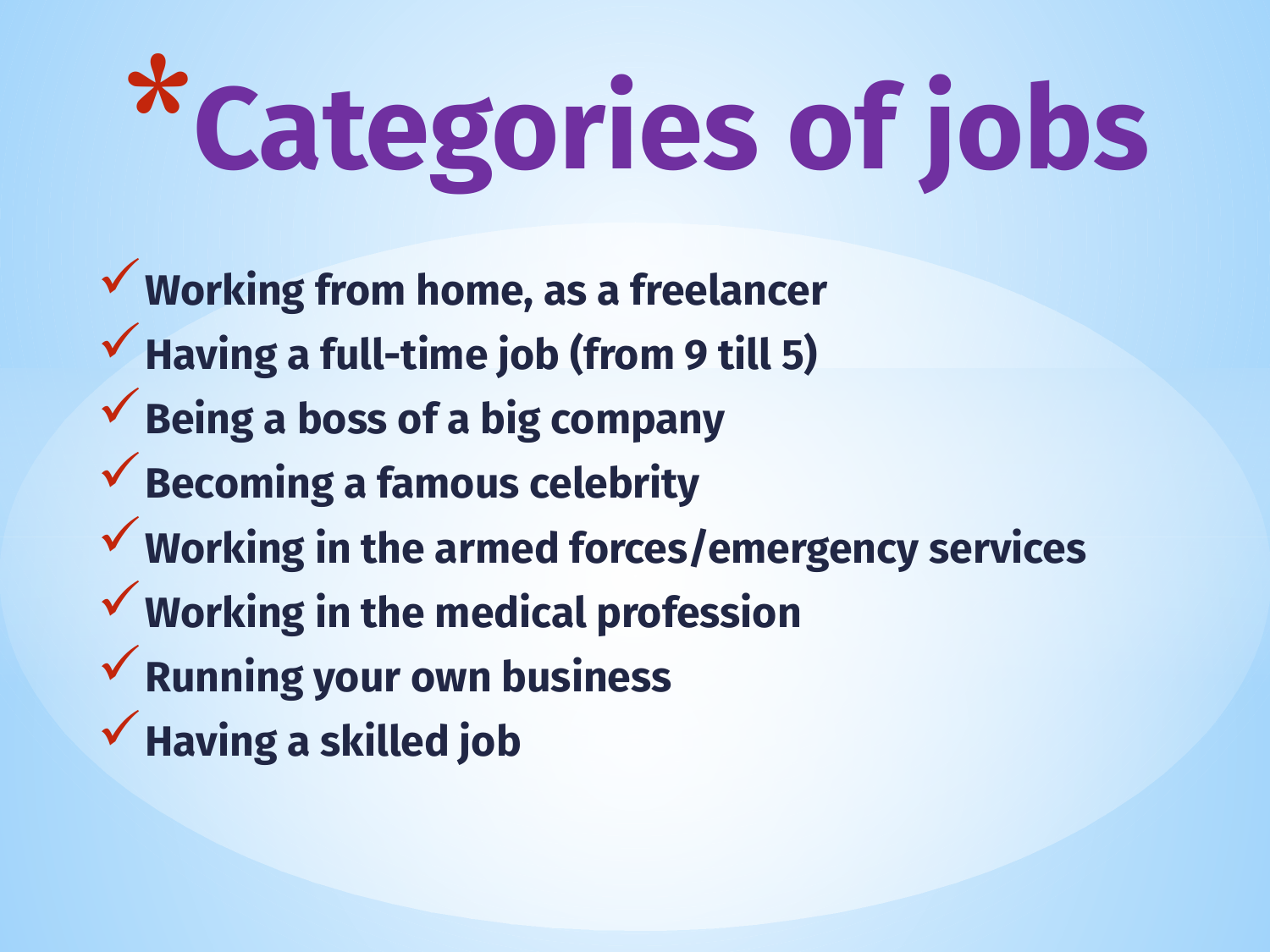

# Categories of jobs
Working from home, as a freelancer
Having a full-time job (from 9 till 5)
Being a boss of a big company
Becoming a famous celebrity
Working in the armed forces/emergency services
Working in the medical profession
Running your own business
Having a skilled job